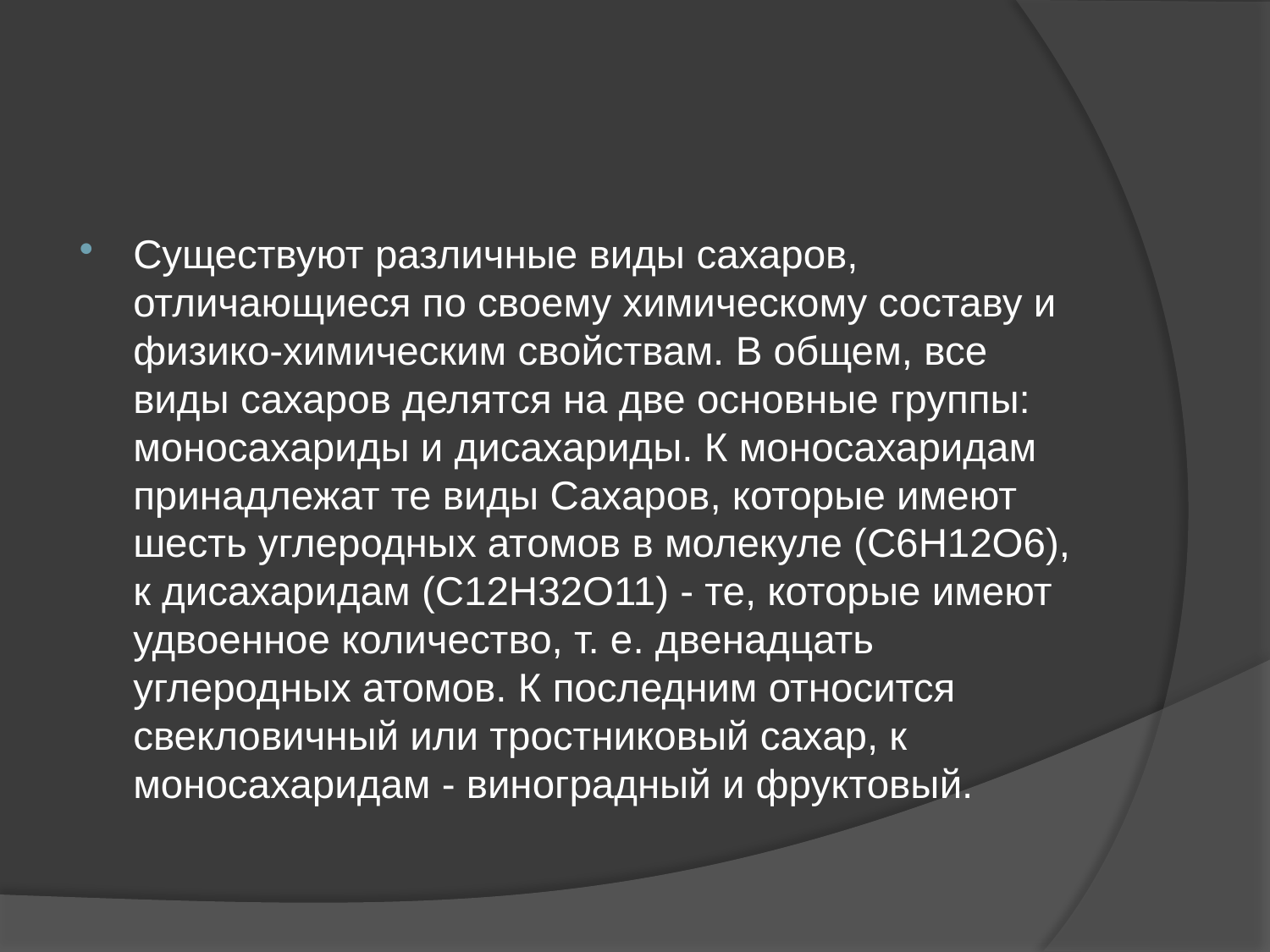

Существуют различные виды сахаров, отличающиеся по своему химическому составу и физико-химическим свойствам. В общем, все виды сахаров делятся на две основные группы: моносахариды и дисахариды. К моносахаридам принадлежат те виды Сахаров, которые имеют шесть углеродных атомов в молекуле (С6Н12О6), к дисахаридам (C12H32O11) - те, которые имеют удвоенное количество, т. е. двенадцать углеродных атомов. К последним относится свекловичный или тростниковый сахар, к моносахаридам - виноградный и фруктовый.